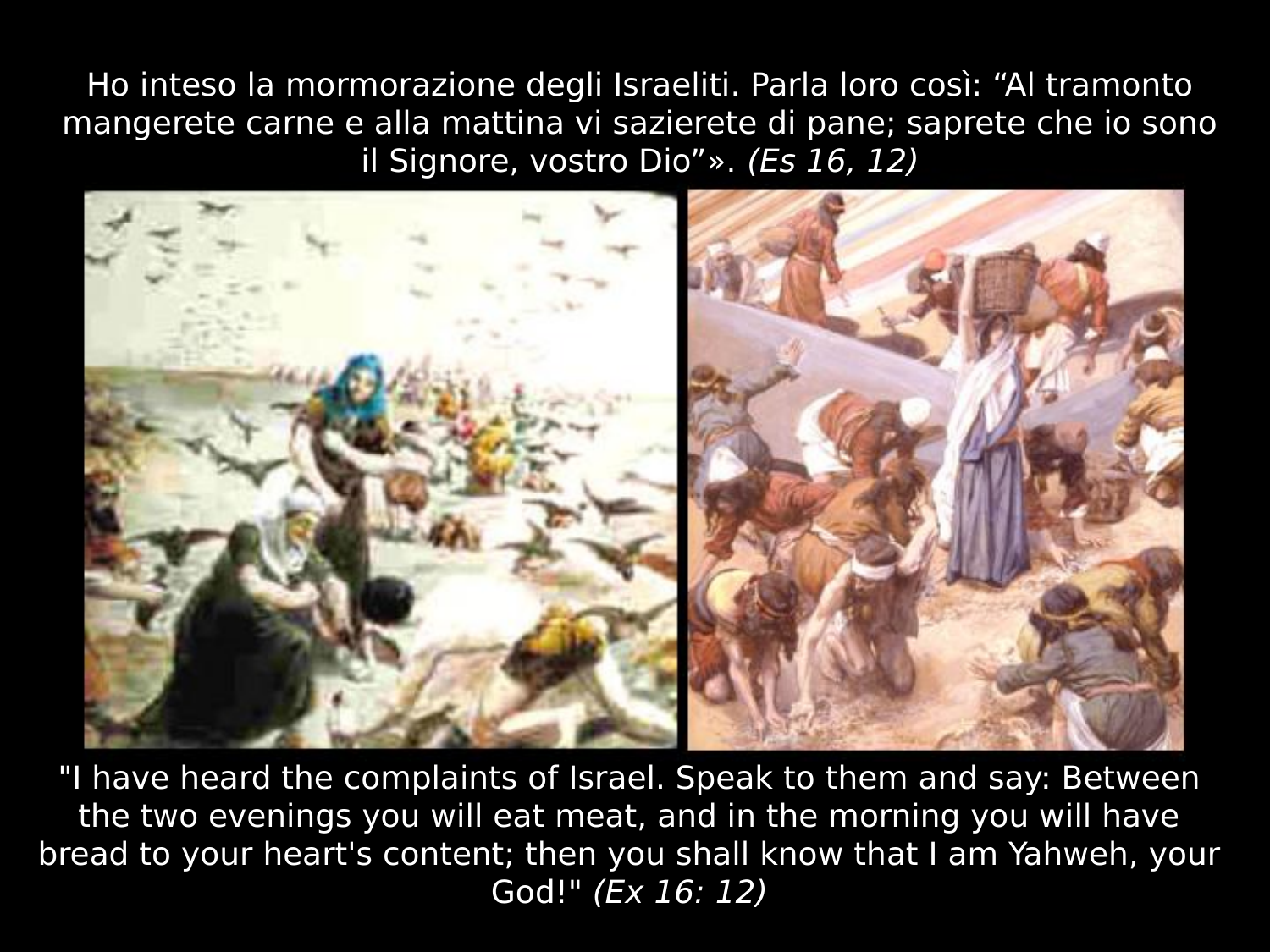

# Ho inteso la mormorazione degli Israeliti. Parla loro così: “Al tramonto mangerete carne e alla mattina vi sazierete di pane; saprete che io sono il Signore, vostro Dio”». (Es 16, 12)
"I have heard the complaints of Israel. Speak to them and say: Between the two evenings you will eat meat, and in the morning you will have bread to your heart's content; then you shall know that I am Yahweh, your God!" (Ex 16: 12)